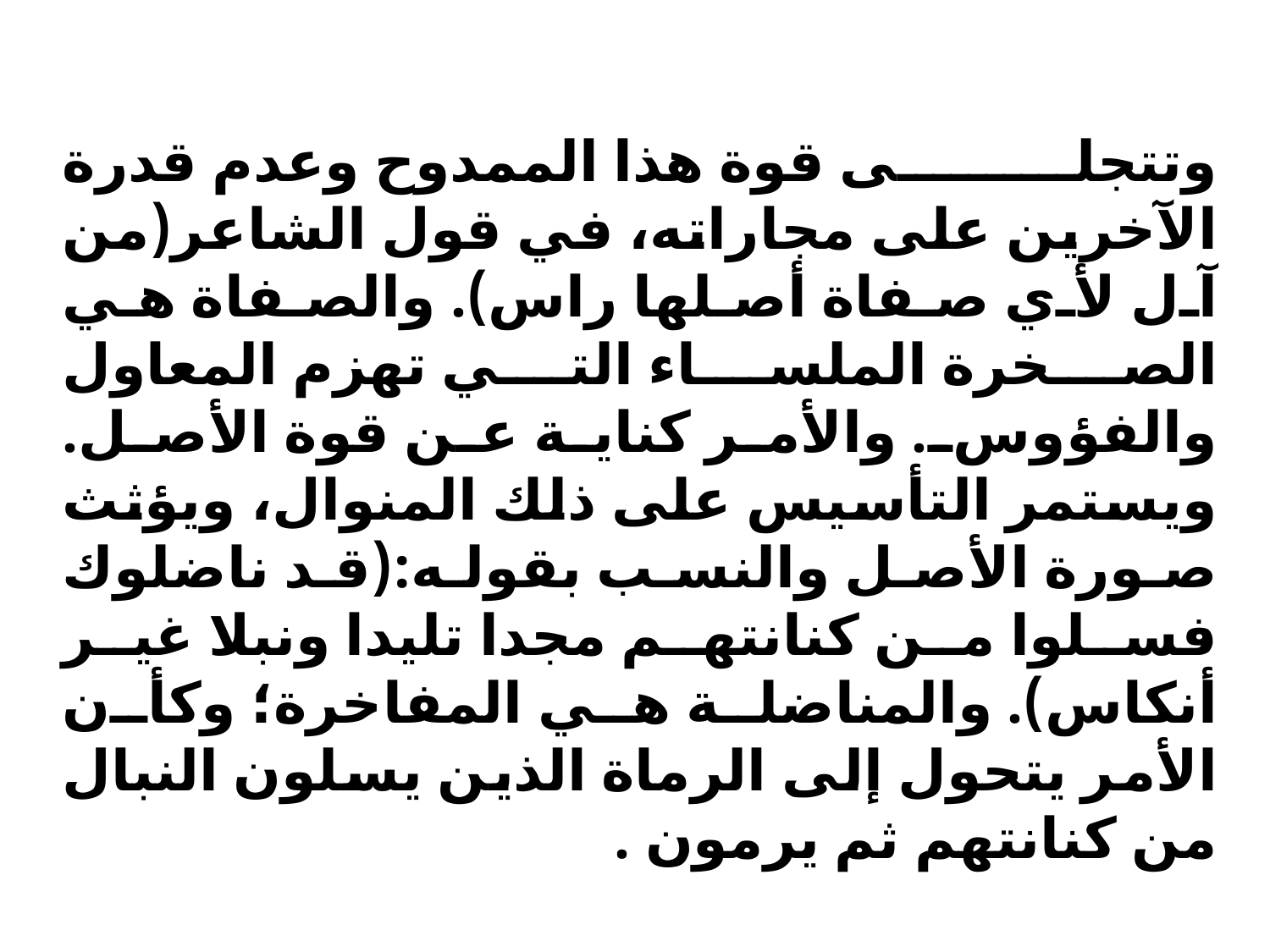

وتتجلى قوة هذا الممدوح وعدم قدرة الآخرين على مجاراته، في قول الشاعر(من آل لأي صفاة أصلها راس). والصفاة هي الصخرة الملساء التي تهزم المعاول والفؤوس. والأمر كناية عن قوة الأصل. ويستمر التأسيس على ذلك المنوال، ويؤثث صورة الأصل والنسب بقوله:(قد ناضلوك فسلوا من كنانتهم مجدا تليدا ونبلا غير أنكاس). والمناضلة هي المفاخرة؛ وكأن الأمر يتحول إلى الرماة الذين يسلون النبال من كنانتهم ثم يرمون .